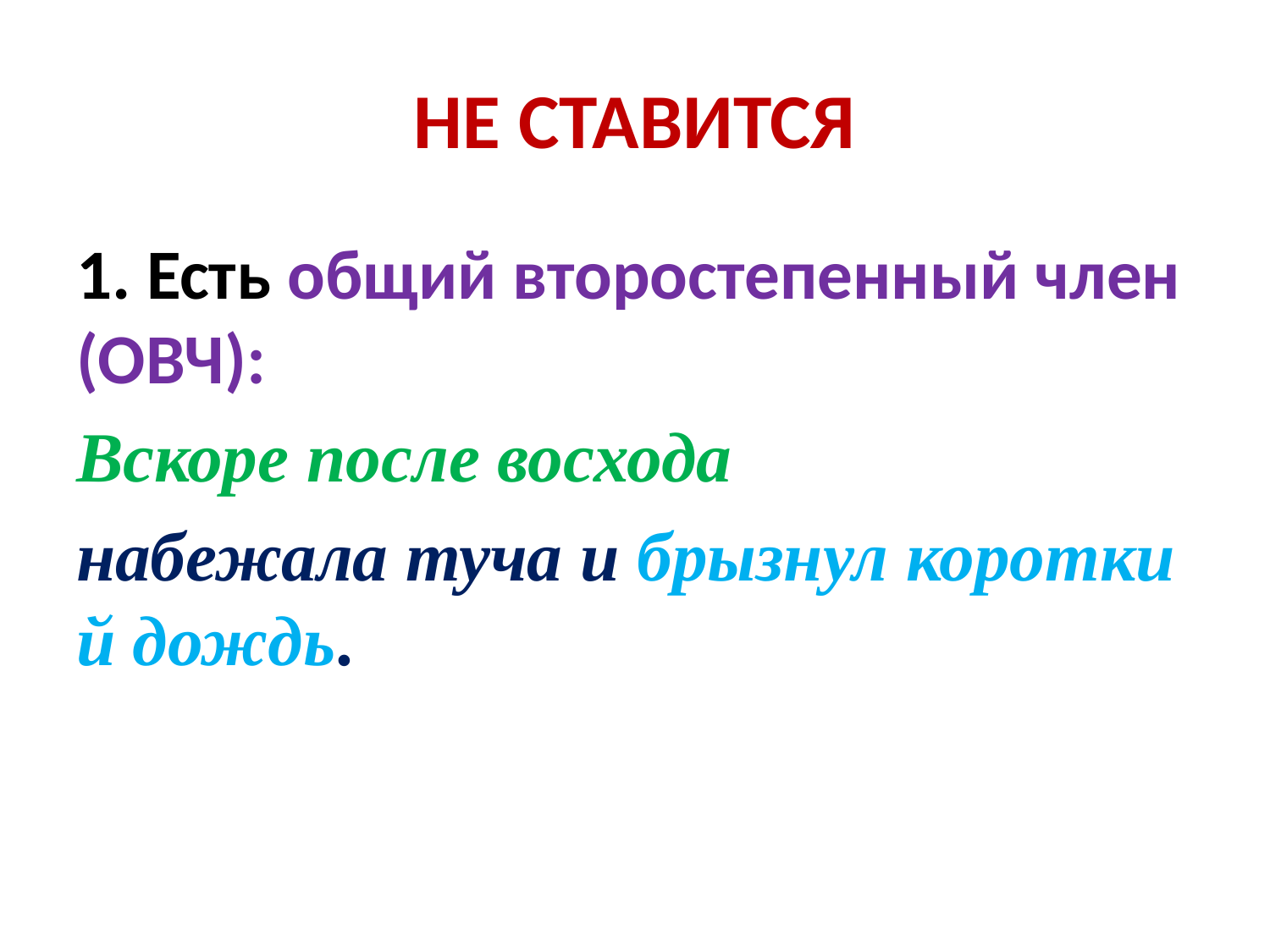

# НЕ СТАВИТСЯ
1. Есть общий второстепенный член (ОВЧ):
Вскоре после восхода
набежала туча и брызнул короткий дождь.